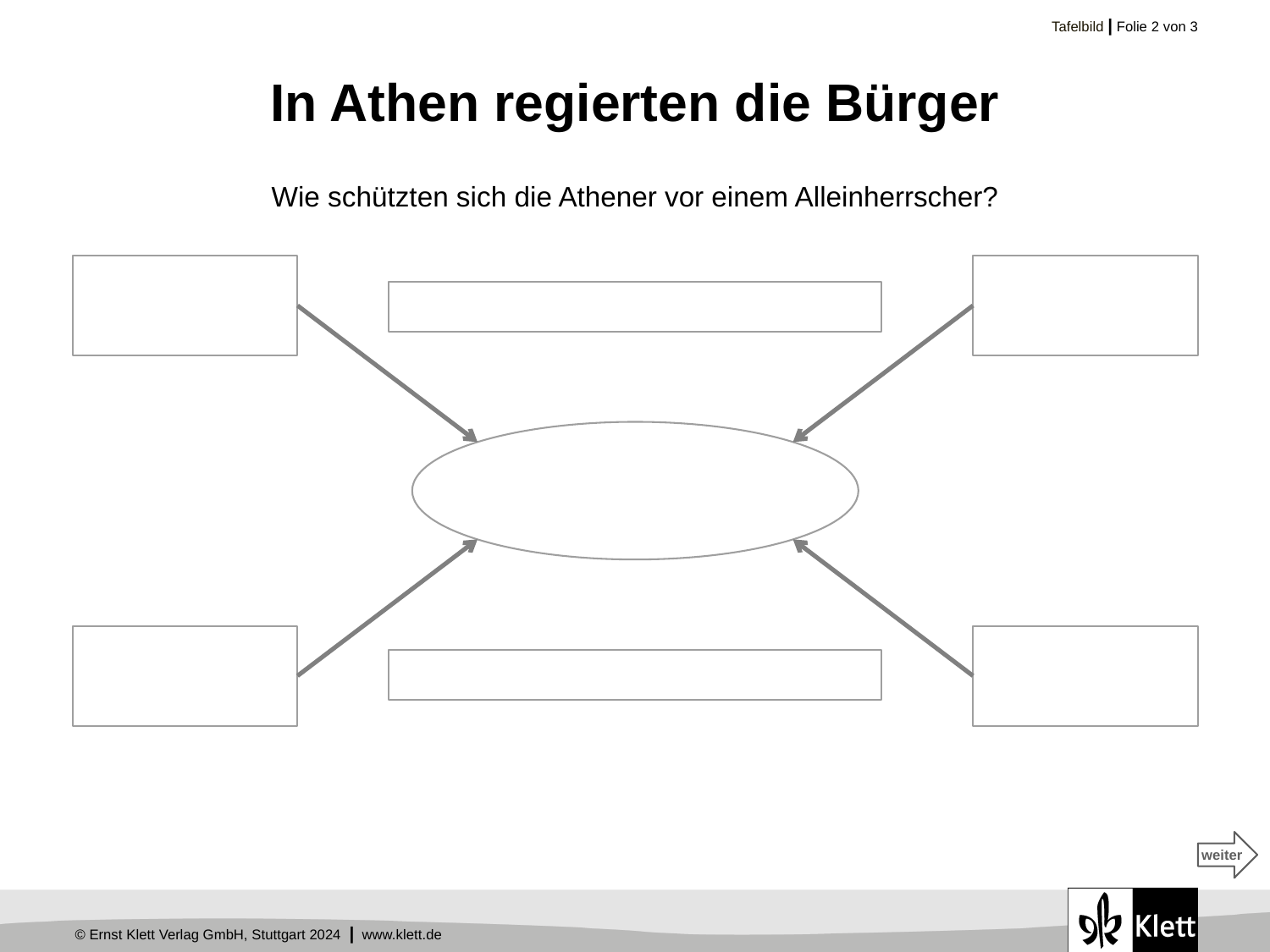

# In Athen regierten die Bürger
Wie schützten sich die Athener vor einem Alleinherrscher?

weiter
weiter
weiter